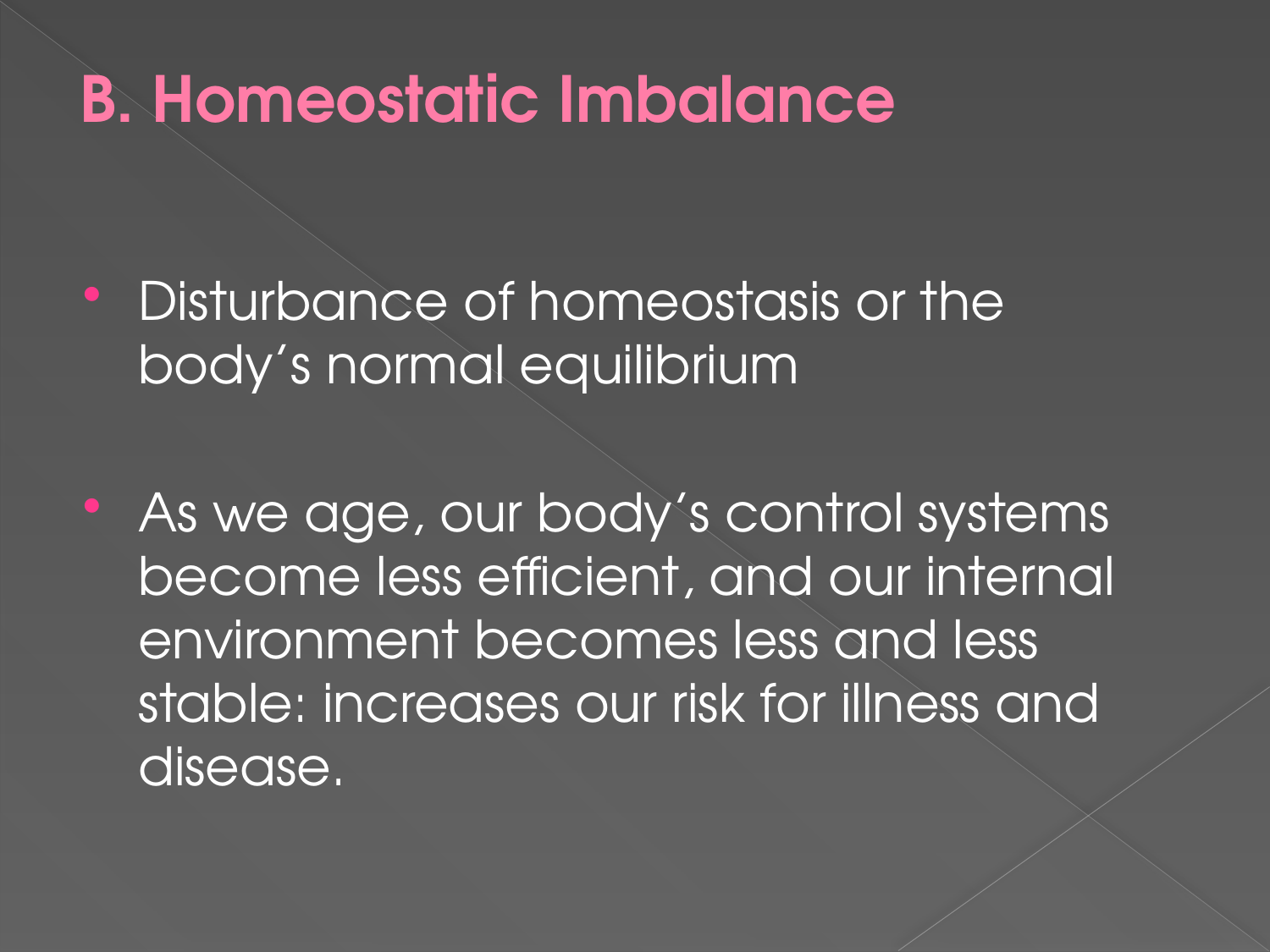

# B. Homeostatic Imbalance
Disturbance of homeostasis or the body’s normal equilibrium

As we age, our body’s control systems become less efficient, and our internal environment becomes less and less stable: increases our risk for illness and disease.